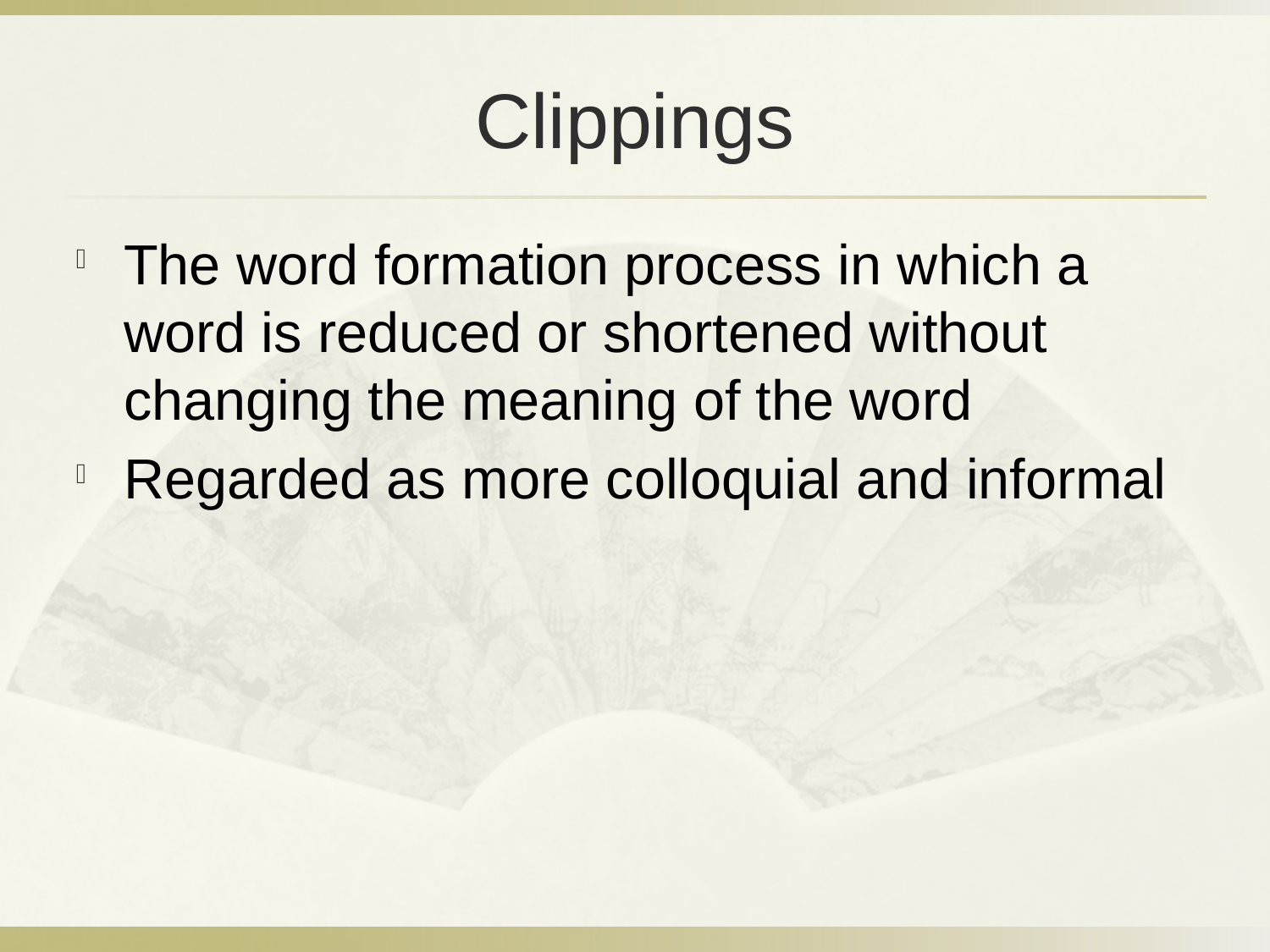

# Clippings
The word formation process in which a word is reduced or shortened without changing the meaning of the word
Regarded as more colloquial and informal